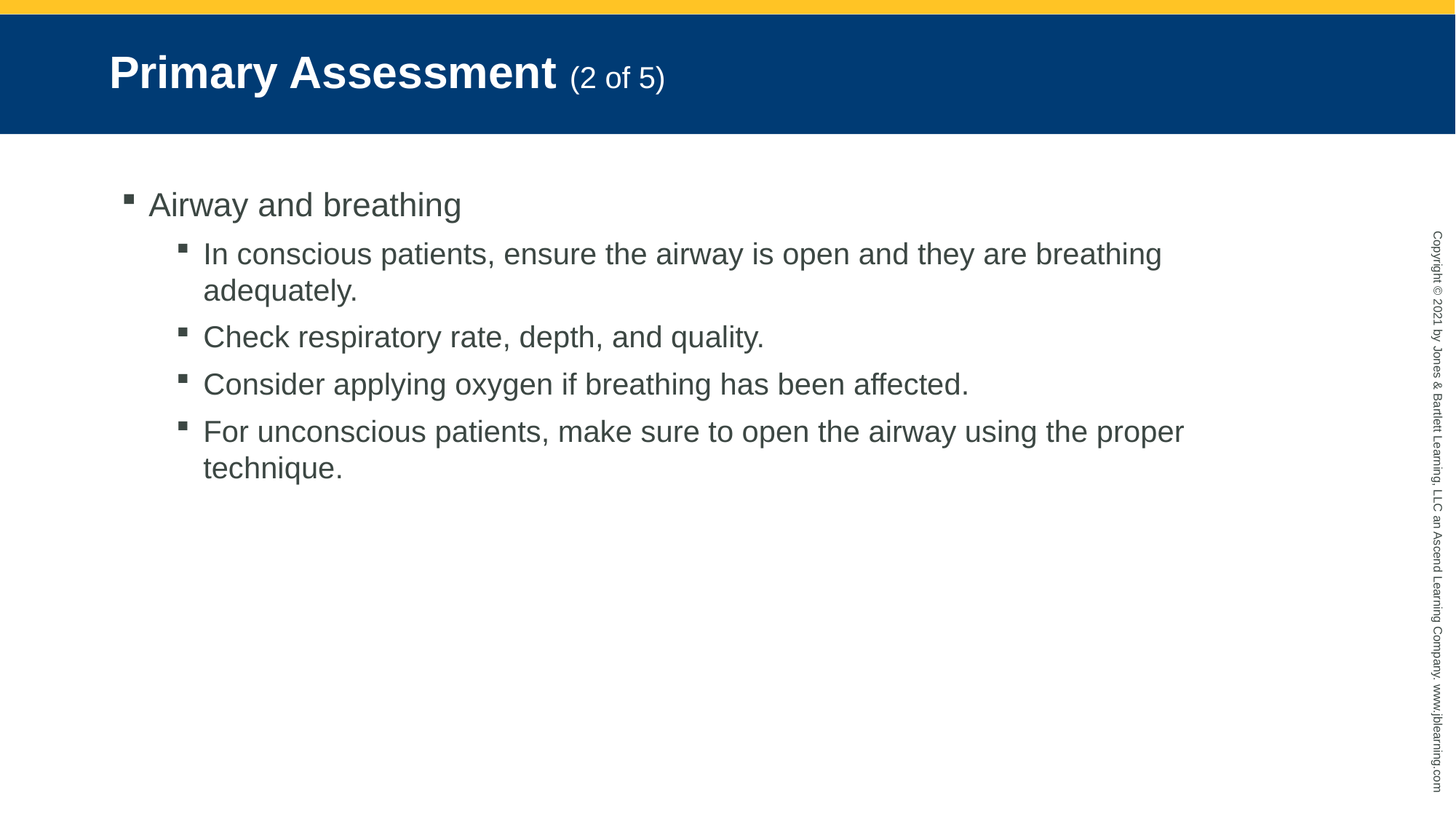

# Primary Assessment (2 of 5)
Airway and breathing
In conscious patients, ensure the airway is open and they are breathing adequately.
Check respiratory rate, depth, and quality.
Consider applying oxygen if breathing has been affected.
For unconscious patients, make sure to open the airway using the proper technique.